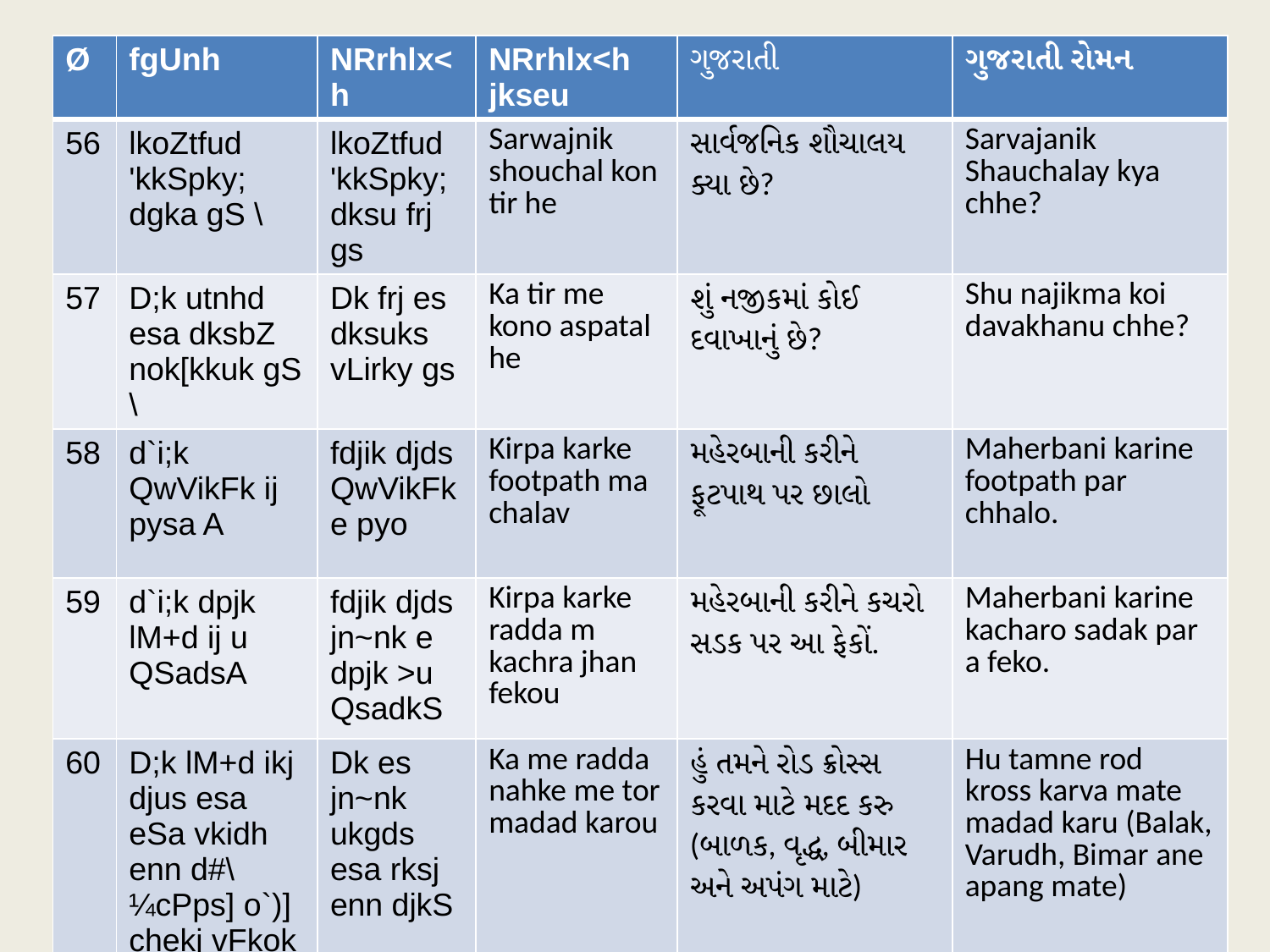

| Ø | fgUnh | NRrhlx<h | NRrhlx<h jkseu | ગુજરાતી | ગુજરાતી રોમન |
| --- | --- | --- | --- | --- | --- |
| 56 | lkoZtfud 'kkSpky; dgka gS \ | lkoZtfud 'kkSpky; dksu frj gs | Sarwajnik shouchal kon tir he | સાર્વજનિક શૌચાલય ક્યા છે? | Sarvajanik Shauchalay kya chhe? |
| 57 | D;k utnhd esa dksbZ nok[kkuk gS \ | Dk frj es dksuks vLirky gs | Ka tir me kono aspatal he | શું નજીકમાં કોઈ દવાખાનું છે? | Shu najikma koi davakhanu chhe? |
| 58 | d`i;k QwVikFk ij pysa A | fdjik djds QwVikFk e pyo | Kirpa karke footpath ma chalav | મહેરબાની કરીને ફૂટપાથ પર છાલો | Maherbani karine footpath par chhalo. |
| 59 | d`i;k dpjk lM+d ij u QSadsA | fdjik djds jn~nk e dpjk >u QsadkS | Kirpa karke radda m kachra jhan fekou | મહેરબાની કરીને કચરો સડક પર આ ફેકોં. | Maherbani karine kacharo sadak par a feko. |
| 60 | D;k lM+d ikj djus esa eSa vkidh enn d#\ ¼cPps] o`)] chekj vFkok fnO;kax ds fy;s½ | Dk es jn~nk ukgds esa rksj enn djkS | Ka me radda nahke me tor madad karou | હું તમને રોડ ક્રોસ્સ કરવા માટે મદદ કરુ (બાળક, વૃદ્ધ, બીમાર અને અપંગ માટે) | Hu tamne rod kross karva mate madad karu (Balak, Varudh, Bimar ane apang mate) |
#